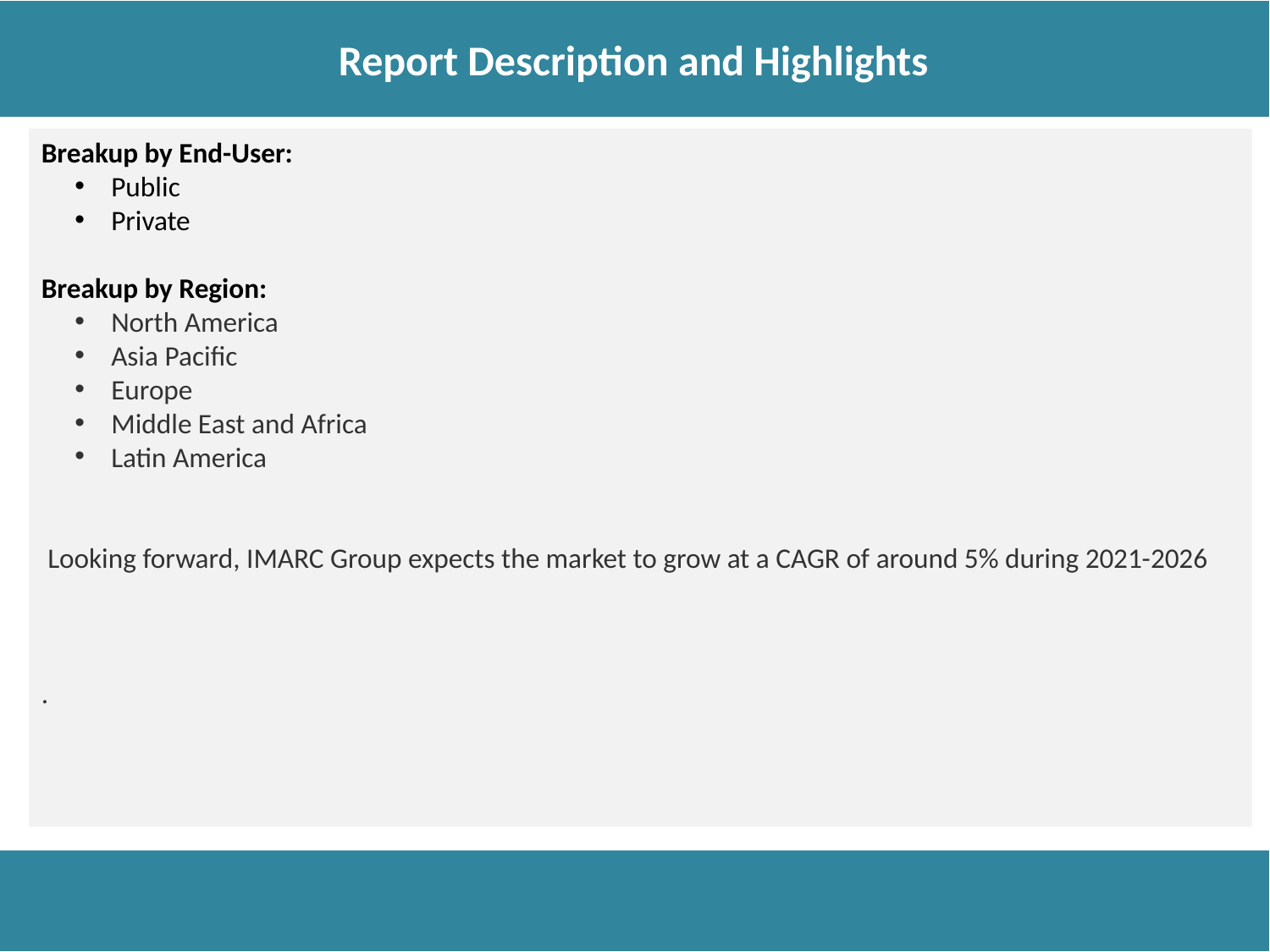

Report Description and Highlights

Report Description

Breakup by End-User:
 Public
 Private

Breakup by Region:
 North America
 Asia Pacific
 Europe
 Middle East and Africa
 Latin America

 Looking forward, IMARC Group expects the market to grow at a CAGR of around 5% during 2021-2026

.